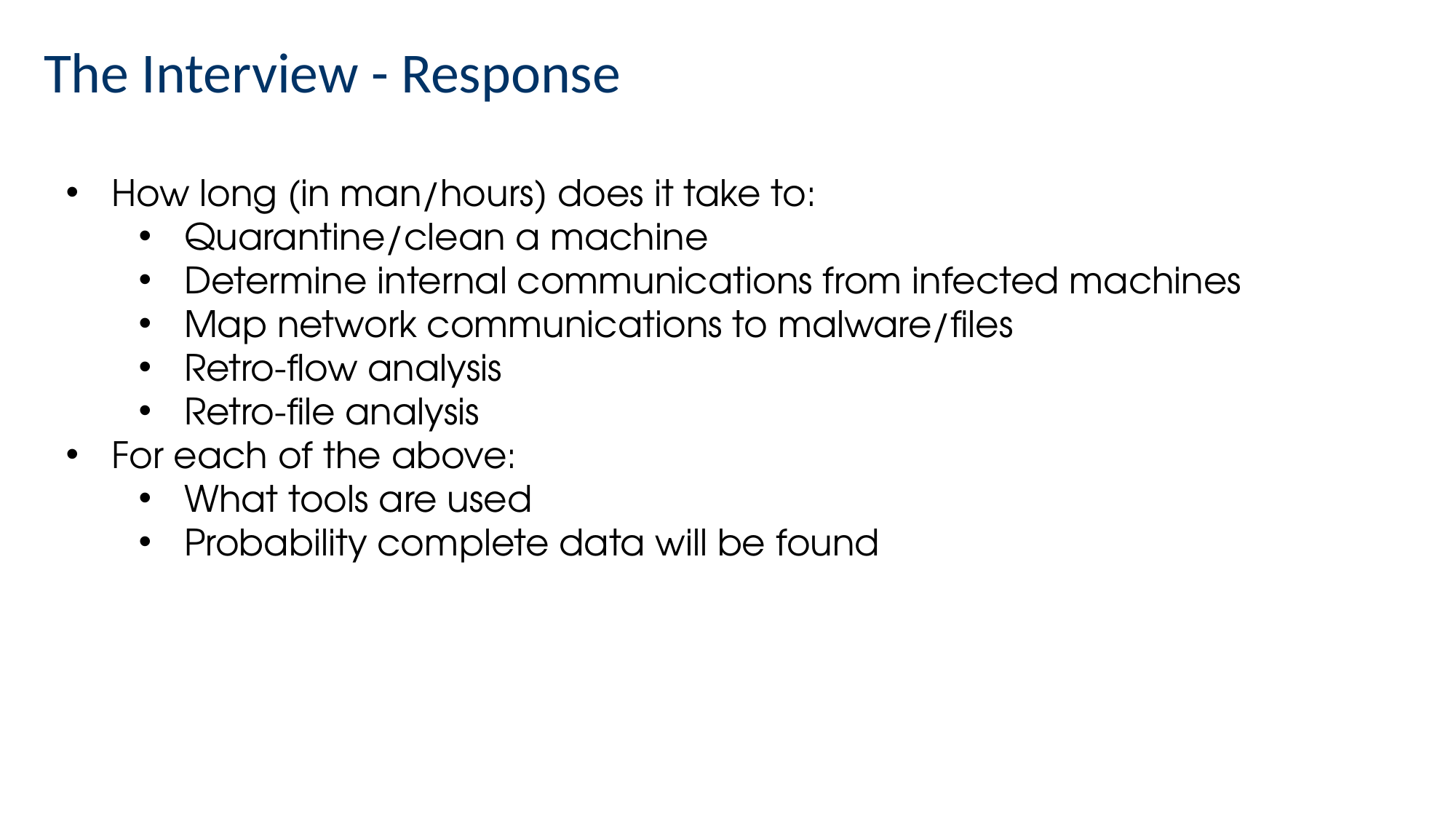

# The Interview - Response
How long (in man/hours) does it take to:
Quarantine/clean a machine
Determine internal communications from infected machines
Map network communications to malware/files
Retro-flow analysis
Retro-file analysis
For each of the above:
What tools are used
Probability complete data will be found